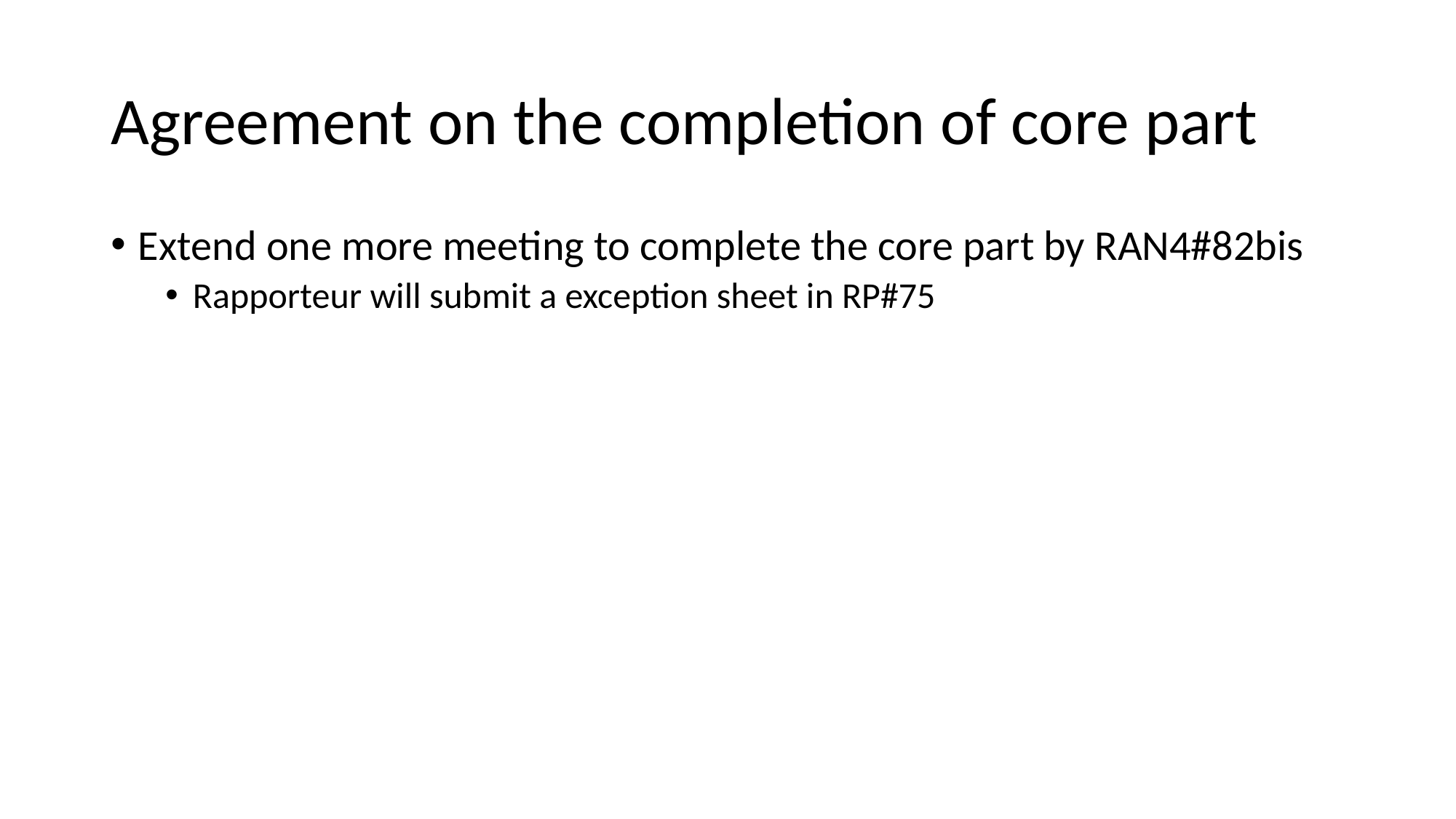

# Agreement on the completion of core part
Extend one more meeting to complete the core part by RAN4#82bis
Rapporteur will submit a exception sheet in RP#75